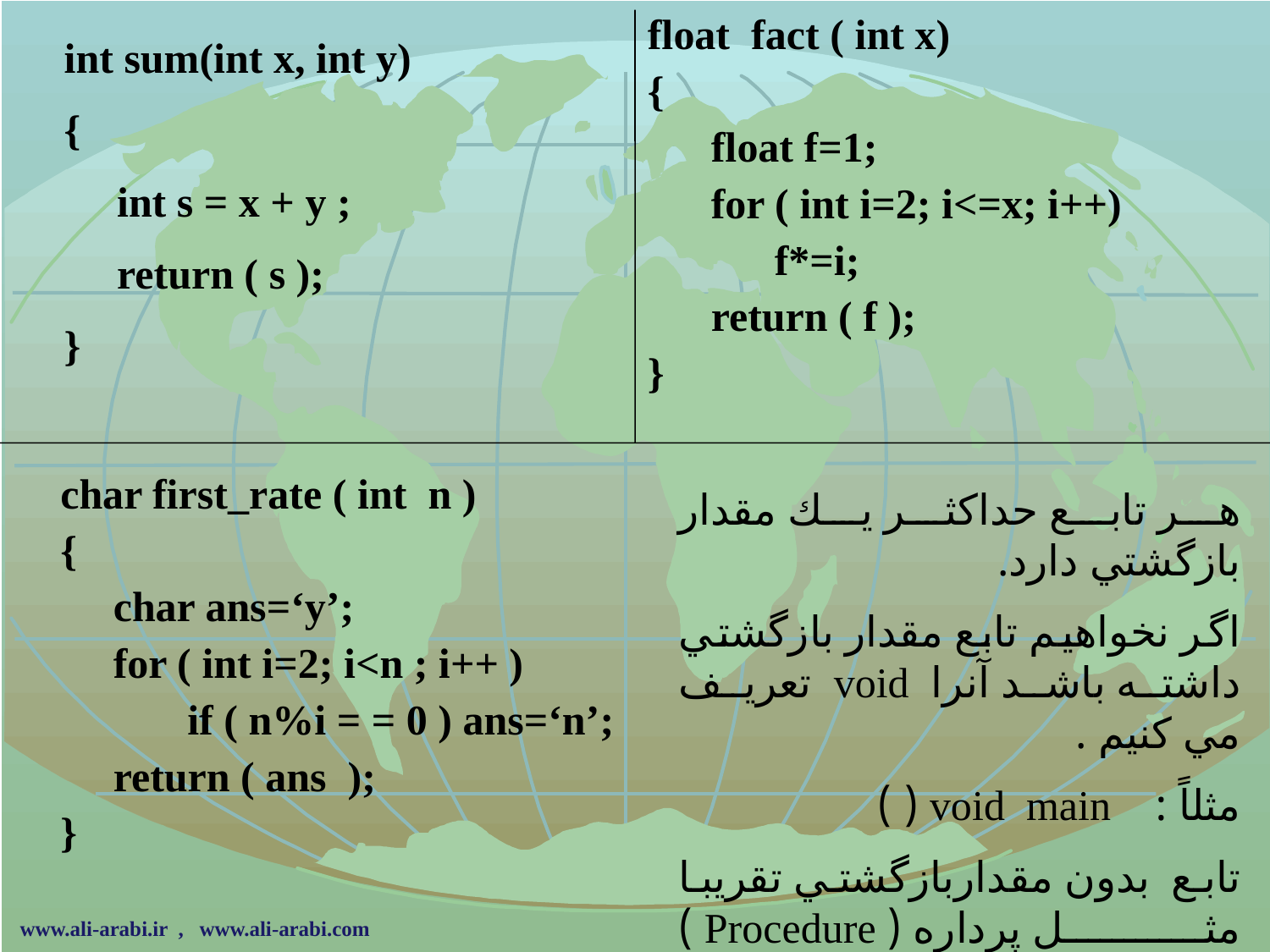

float  fact ( int x)
{
      float f=1;
      for ( int i=2; i<=x; i++)
            f*=i;
      return ( f );
}
int sum(int x, int y)
{
     int s = x + y ;
     return ( s );
}

char first_rate ( int  n )
{
     char ans=‘y’;
     for ( int i=2; i<n ; i++ )
	if ( n%i = = 0 ) ans=‘n’;
     return ( ans  );
}
هر تابع حداكثر يك مقدار بازگشتي دارد.
اگر نخواهيم تابع مقدار بازگشتي داشته باشد آنرا  void  تعريف مي كنيم .
مثلاً :    void  main ( )
تابع بدون مقداربازگشتي تقريبا مثل پرداره ( Procedure ) درپاسكال است .